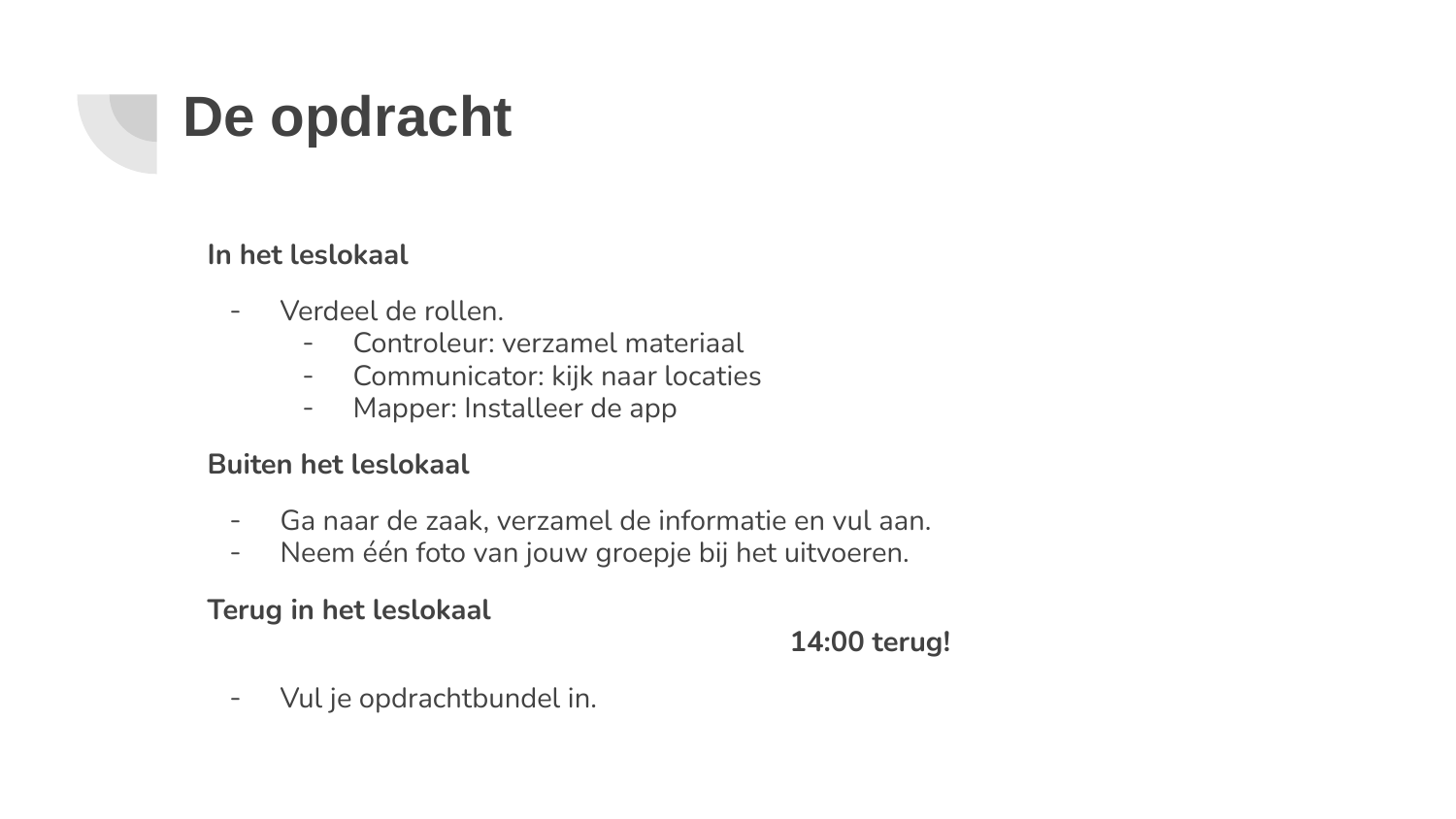

# De opdracht
In het leslokaal
Verdeel de rollen.
Controleur: verzamel materiaal
Communicator: kijk naar locaties
Mapper: Installeer de app
Buiten het leslokaal
Ga naar de zaak, verzamel de informatie en vul aan.
Neem één foto van jouw groepje bij het uitvoeren.
Terug in het leslokaal 									14:00 terug!
Vul je opdrachtbundel in.